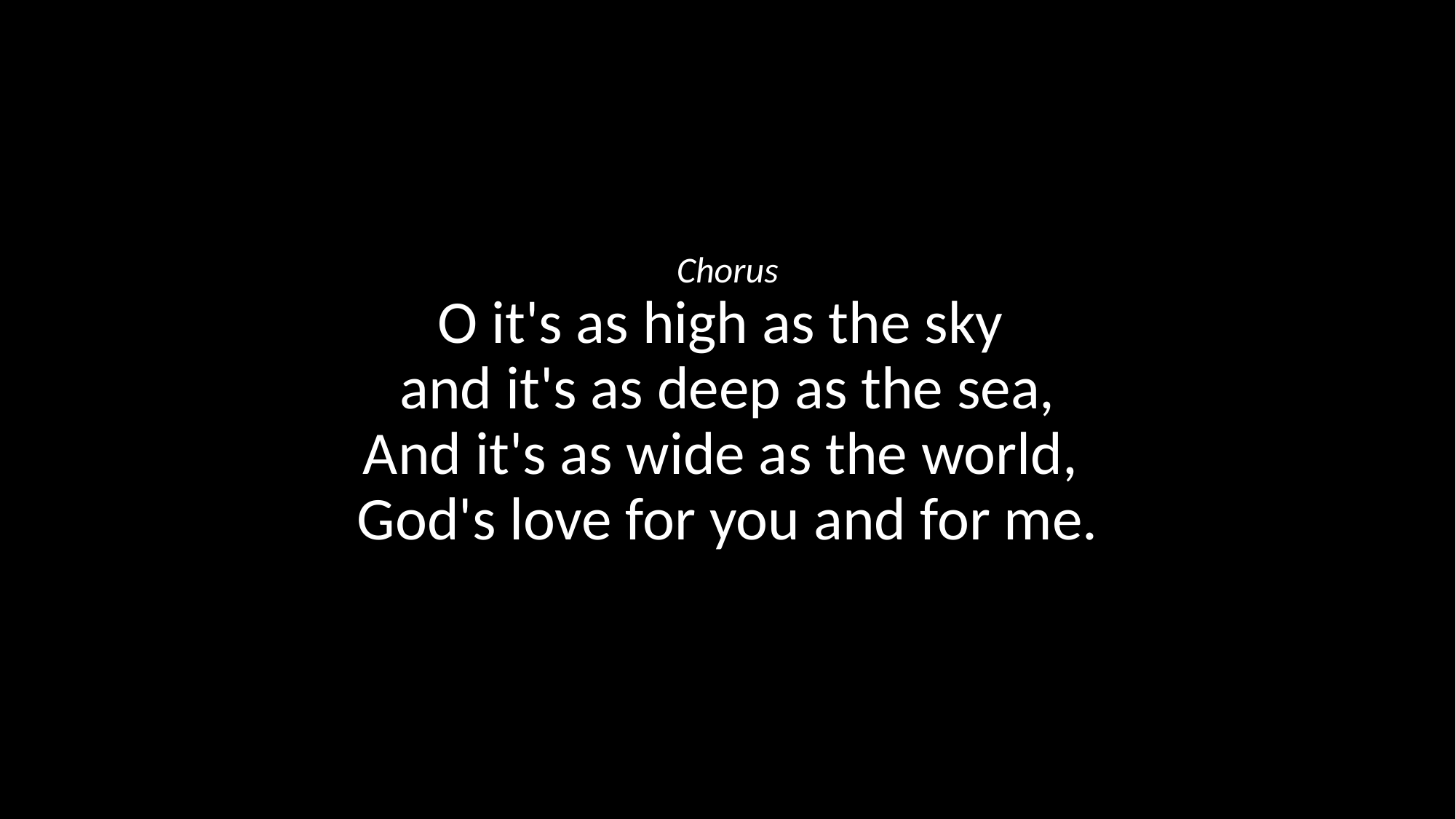

Chorus
O it's as high as the sky
and it's as deep as the sea,
And it's as wide as the world,
God's love for you and for me.